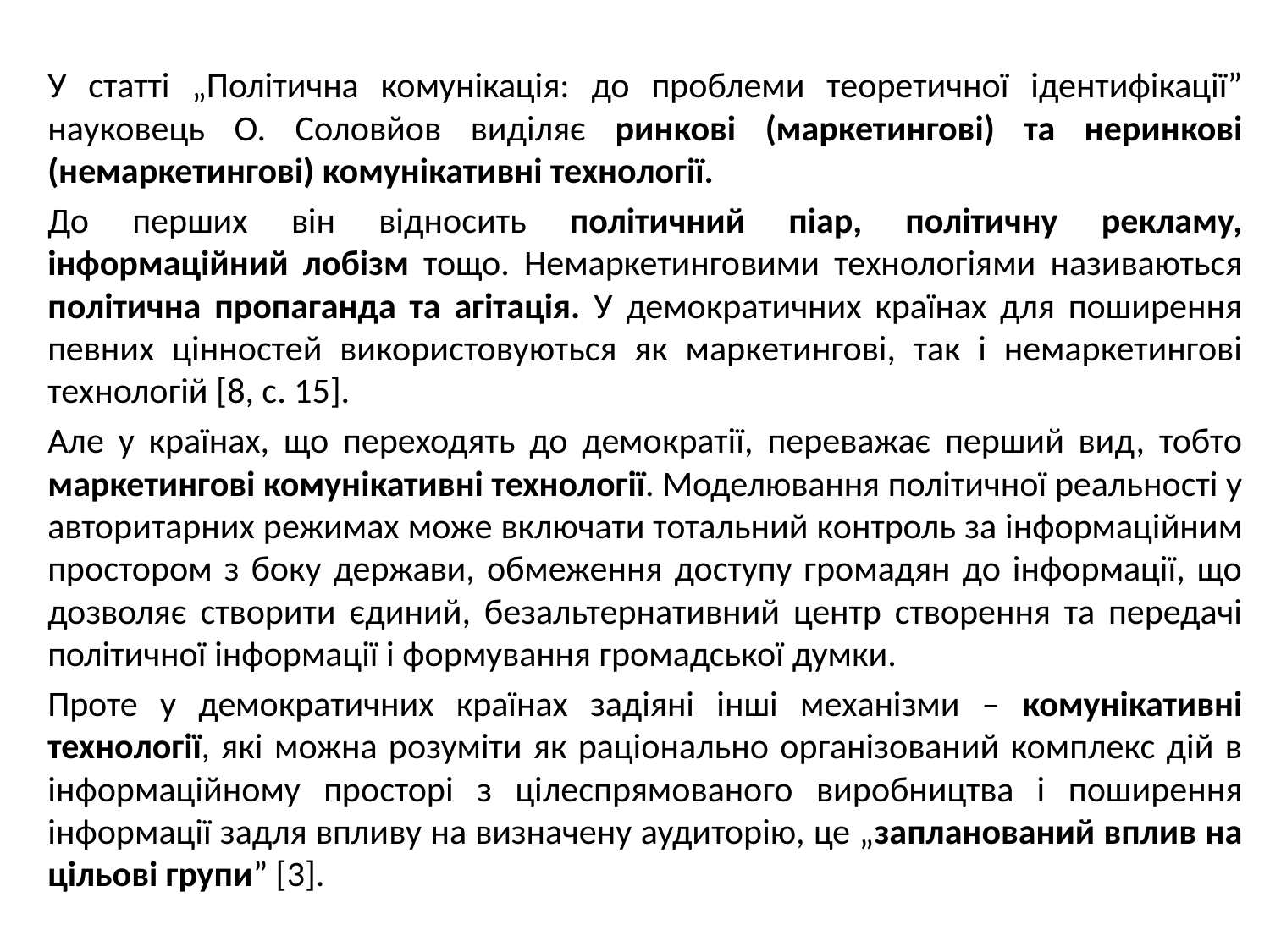

У статті „Політична комунікація: до проблеми теоретичної ідентифікації” науковець О. Соловйов виділяє ринкові (маркетингові) та неринкові (немаркетингові) комунікативні технології.
До перших він відносить політичний піар, політичну рекламу, інформаційний лобізм тощо. Немаркетинговими технологіями називаються політична пропаганда та агітація. У демократичних країнах для поширення певних цінностей використовуються як маркетингові, так і немаркетингові технологій [8, с. 15].
Але у країнах, що переходять до демократії, переважає перший вид, тобто маркетингові комунікативні технології. Моделювання політичної реальності у авторитарних режимах може включати тотальний контроль за інформаційним простором з боку держави, обмеження доступу громадян до інформації, що дозволяє створити єдиний, безальтернативний центр створення та передачі політичної інформації і формування громадської думки.
Проте у демократичних країнах задіяні інші механізми – комунікативні технології, які можна розуміти як раціонально організований комплекс дій в інформаційному просторі з цілеспрямованого виробництва і поширення інформації задля впливу на визначену аудиторію, це „запланований вплив на цільові групи” [3].